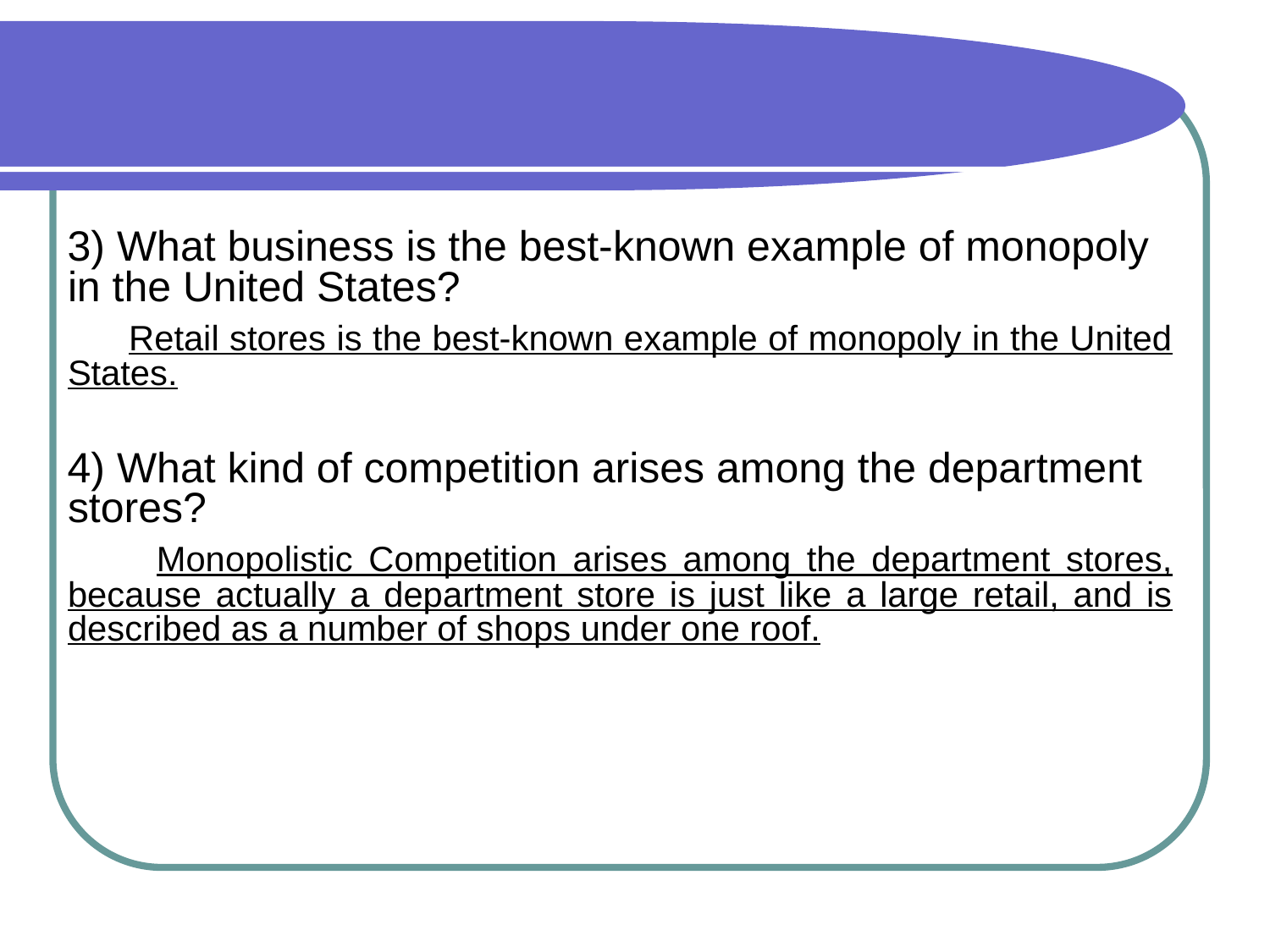

3) What business is the best-known example of monopoly in the United States?
     Retail stores is the best-known example of monopoly in the United States.

4) What kind of competition arises among the department stores?
     Monopolistic Competition arises among the department stores, because actually a department store is just like a large retail, and is described as a number of shops under one roof.